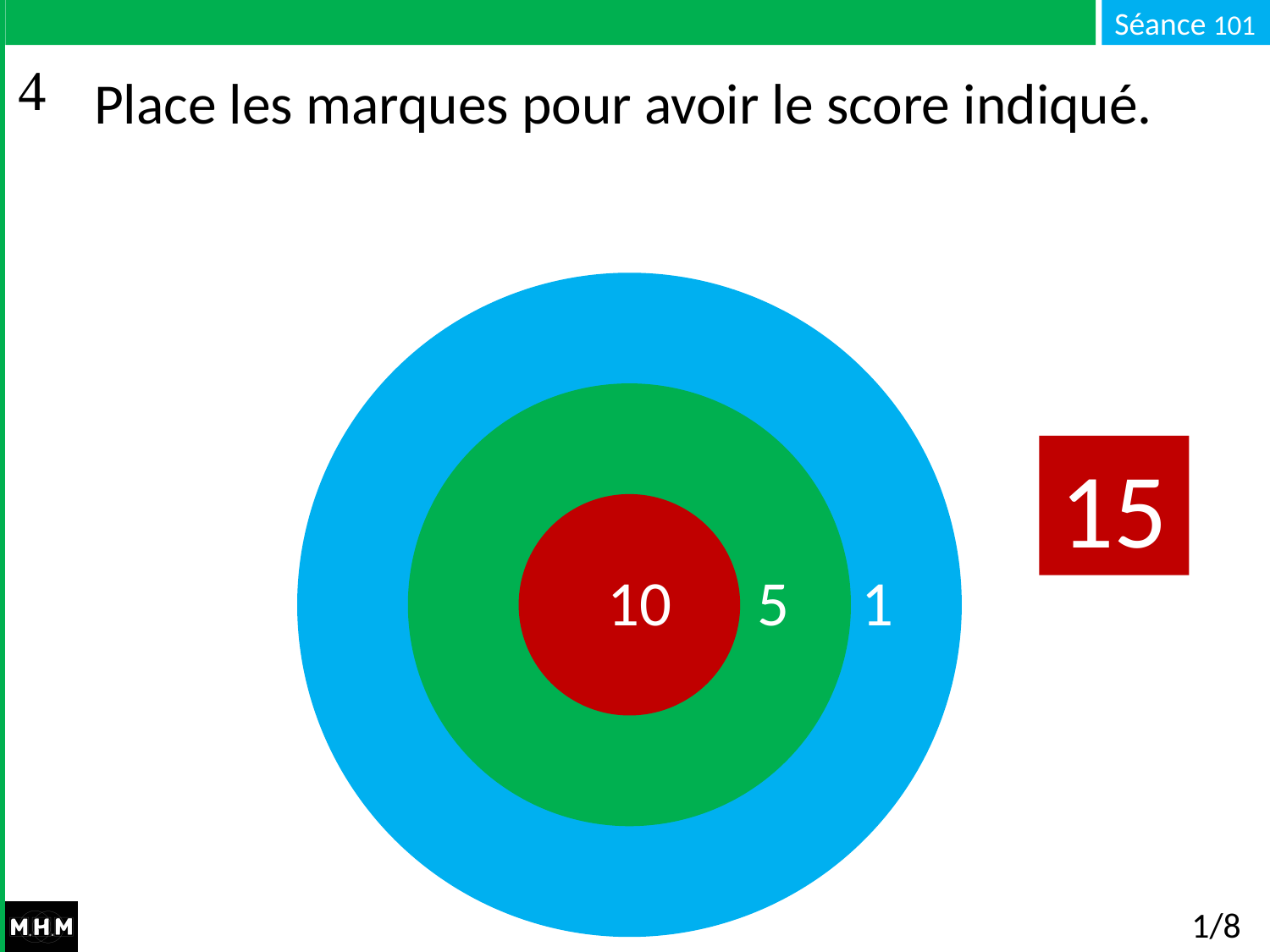

# Place les marques pour avoir le score indiqué.

15
10      5     1
1/8